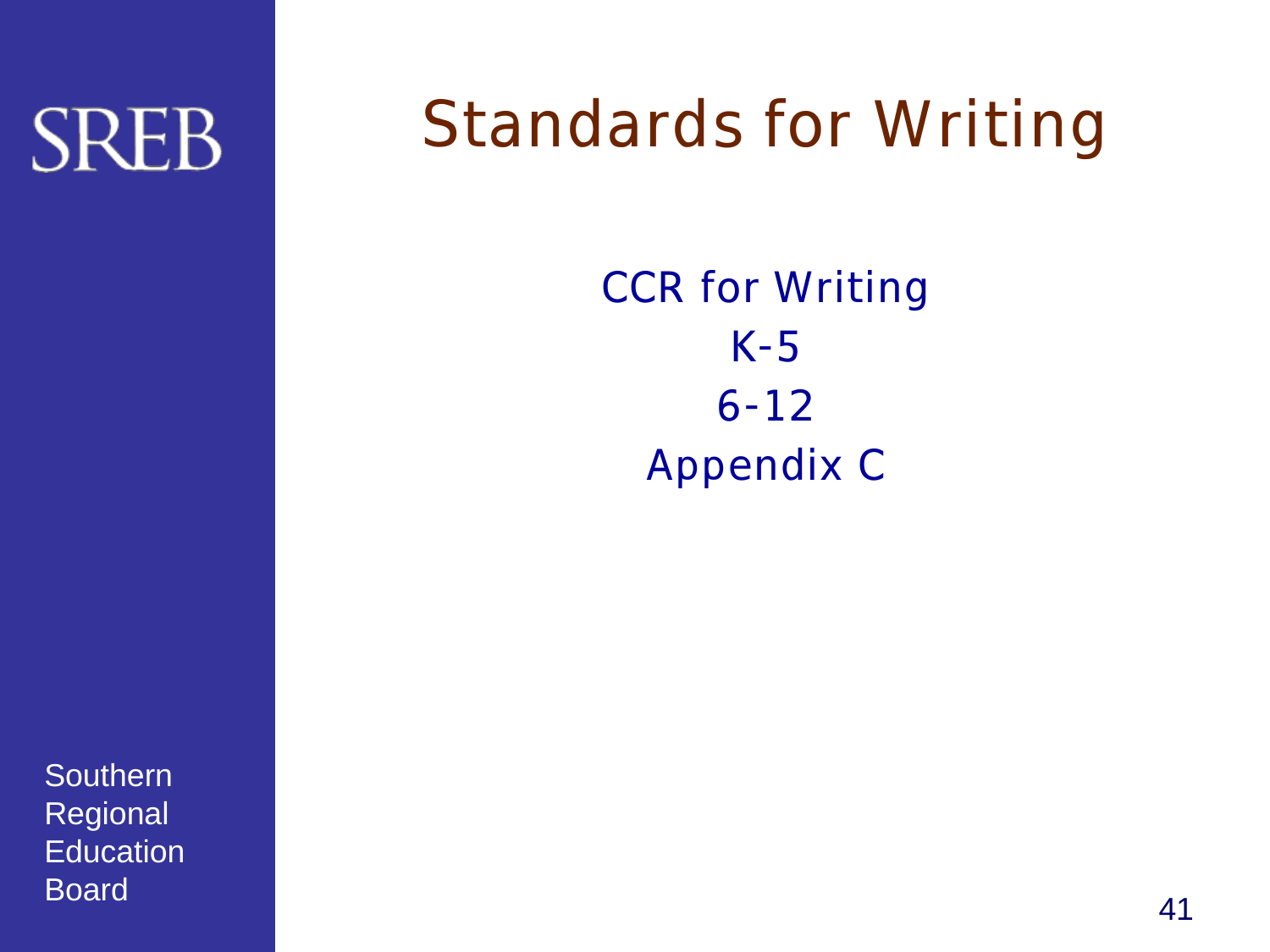

# Standards for Writing
CCR for Writing
K-5
6-12
Appendix C
41